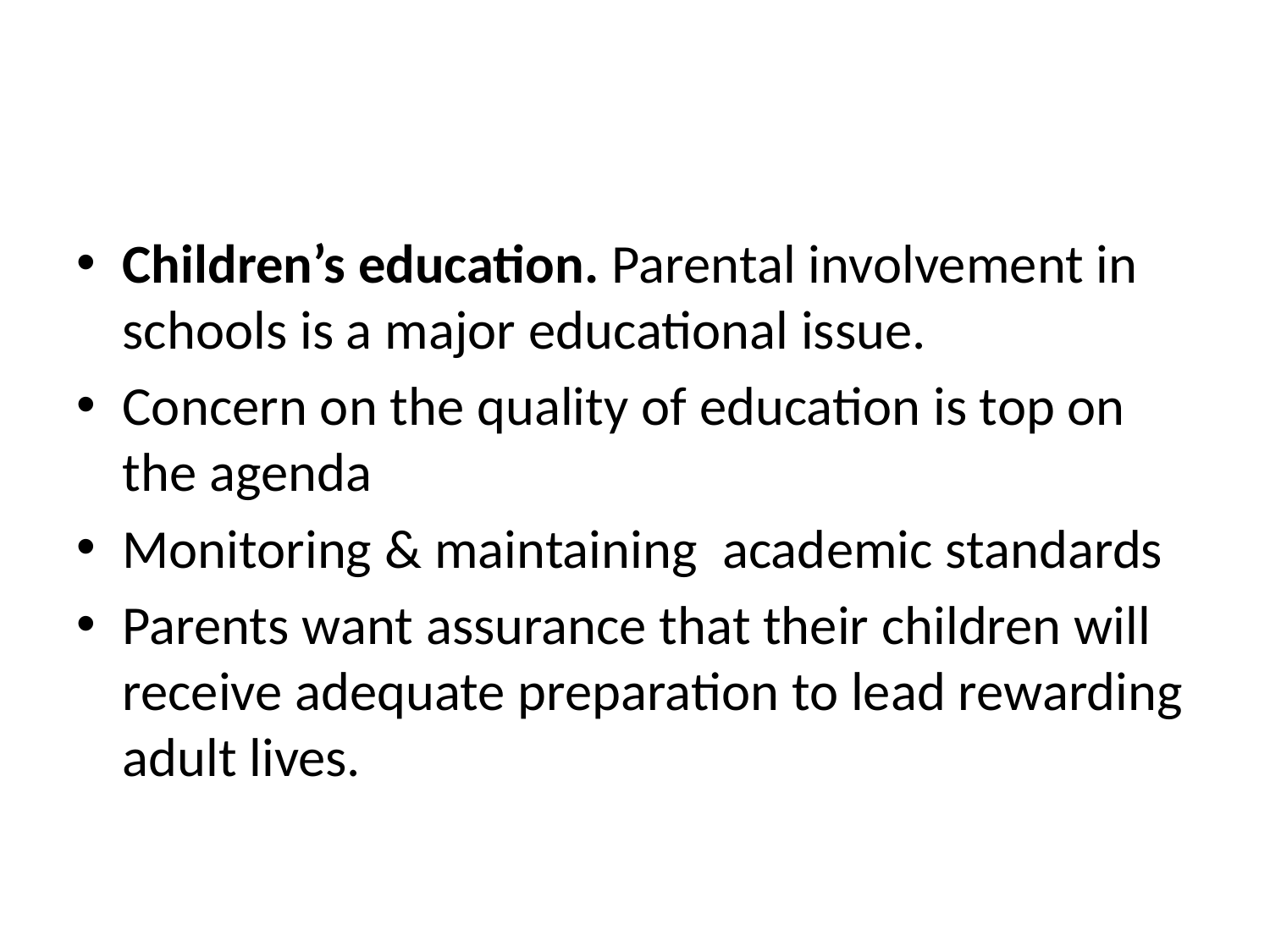

#
Children’s education. Parental involvement in schools is a major educational issue.
Concern on the quality of education is top on the agenda
Monitoring & maintaining  academic standards
Parents want assurance that their children will receive adequate preparation to lead rewarding adult lives.